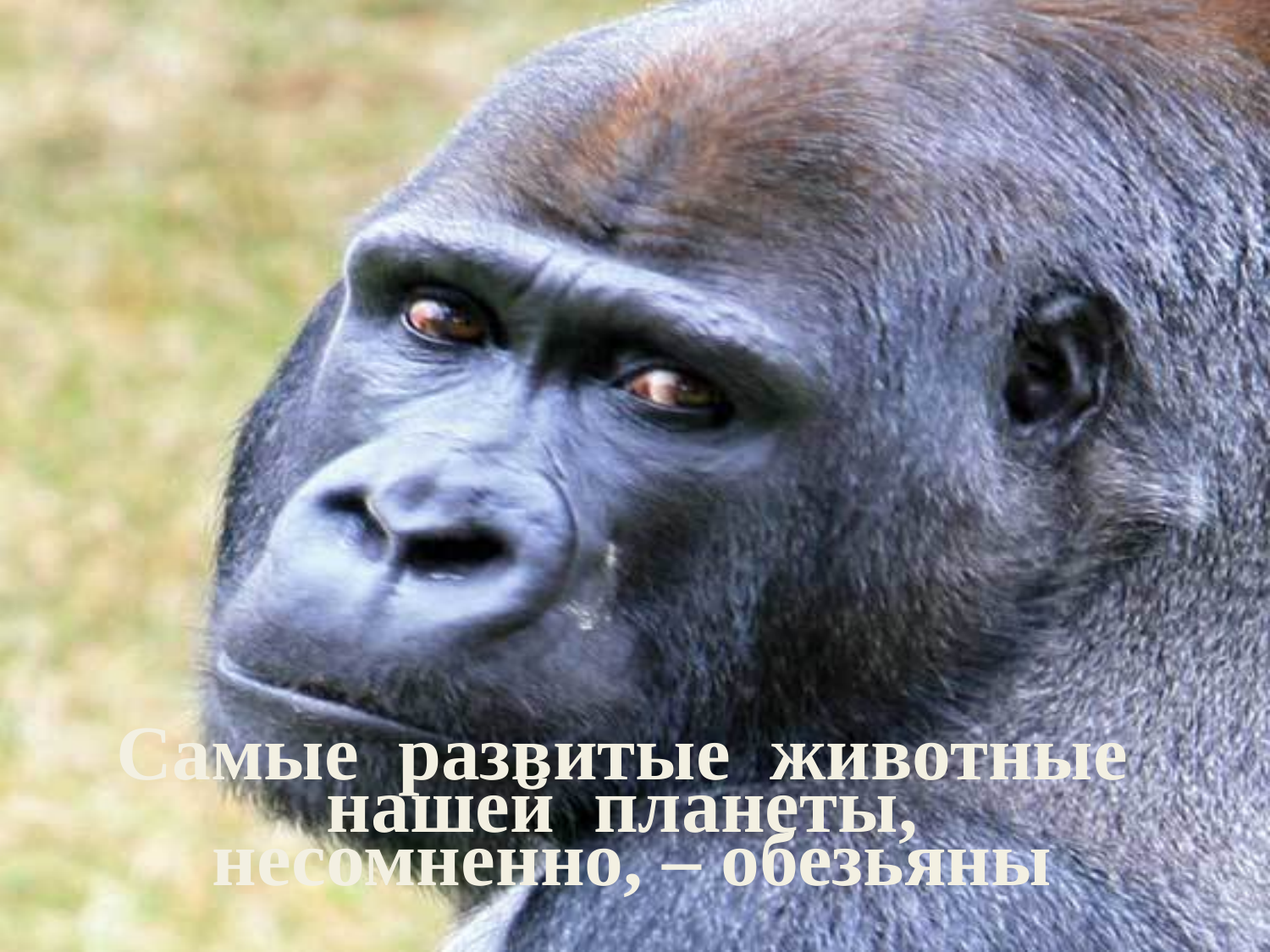

Самые  развитые  животные  нашей  планеты,
несомненно, – обезьяны